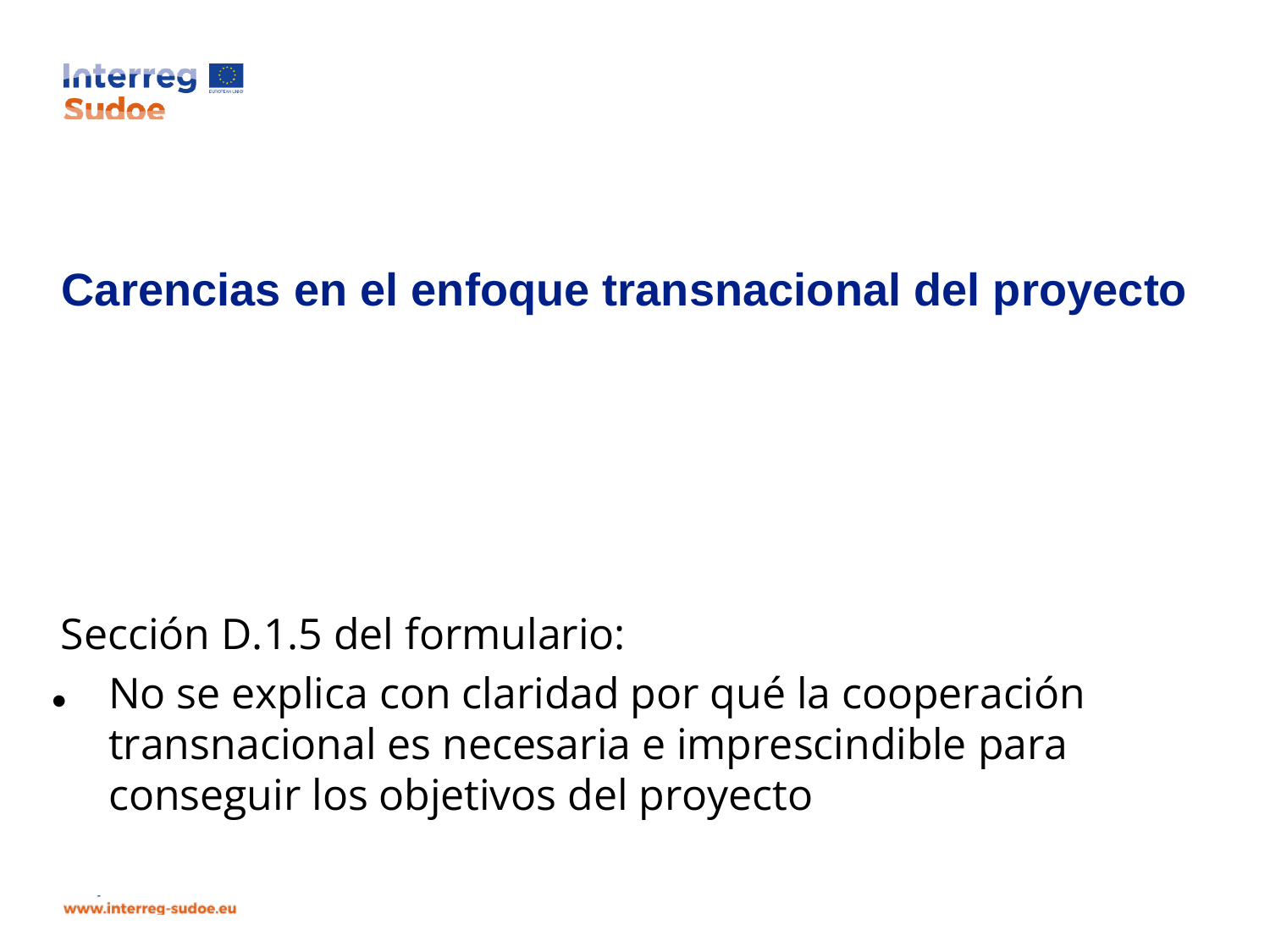

Sección D.1.5 del formulario:
No se explica con claridad por qué la cooperación transnacional es necesaria e imprescindible para conseguir los objetivos del proyecto
# Carencias en el enfoque transnacional del proyecto